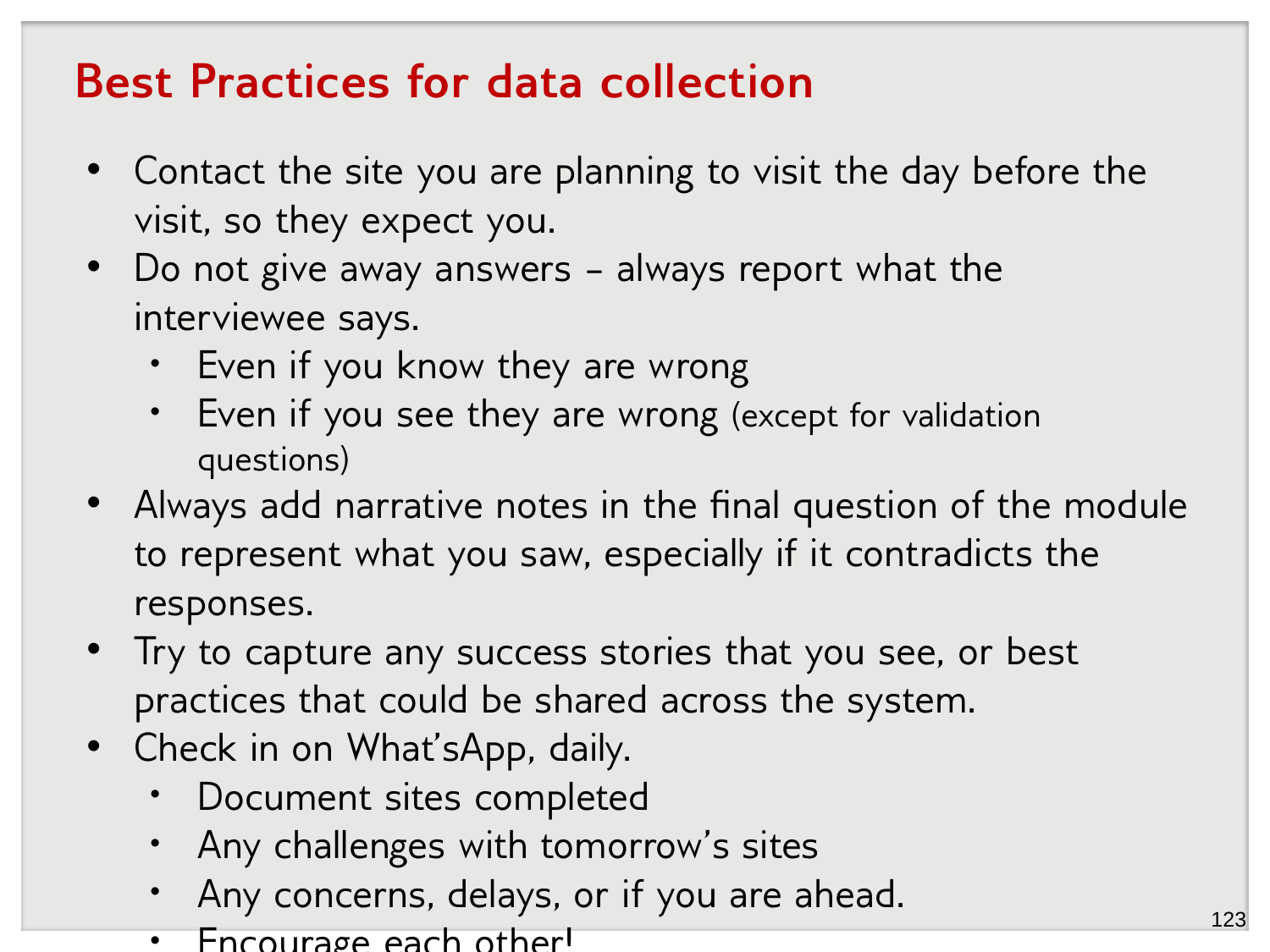

Best Practices for data collection
Contact the site you are planning to visit the day before the visit, so they expect you.
Do not give away answers – always report what the interviewee says.
Even if you know they are wrong
Even if you see they are wrong (except for validation questions)
Always add narrative notes in the final question of the module to represent what you saw, especially if it contradicts the responses.
Try to capture any success stories that you see, or best practices that could be shared across the system.
Check in on What’sApp, daily.
Document sites completed
Any challenges with tomorrow’s sites
Any concerns, delays, or if you are ahead.
Encourage each other!